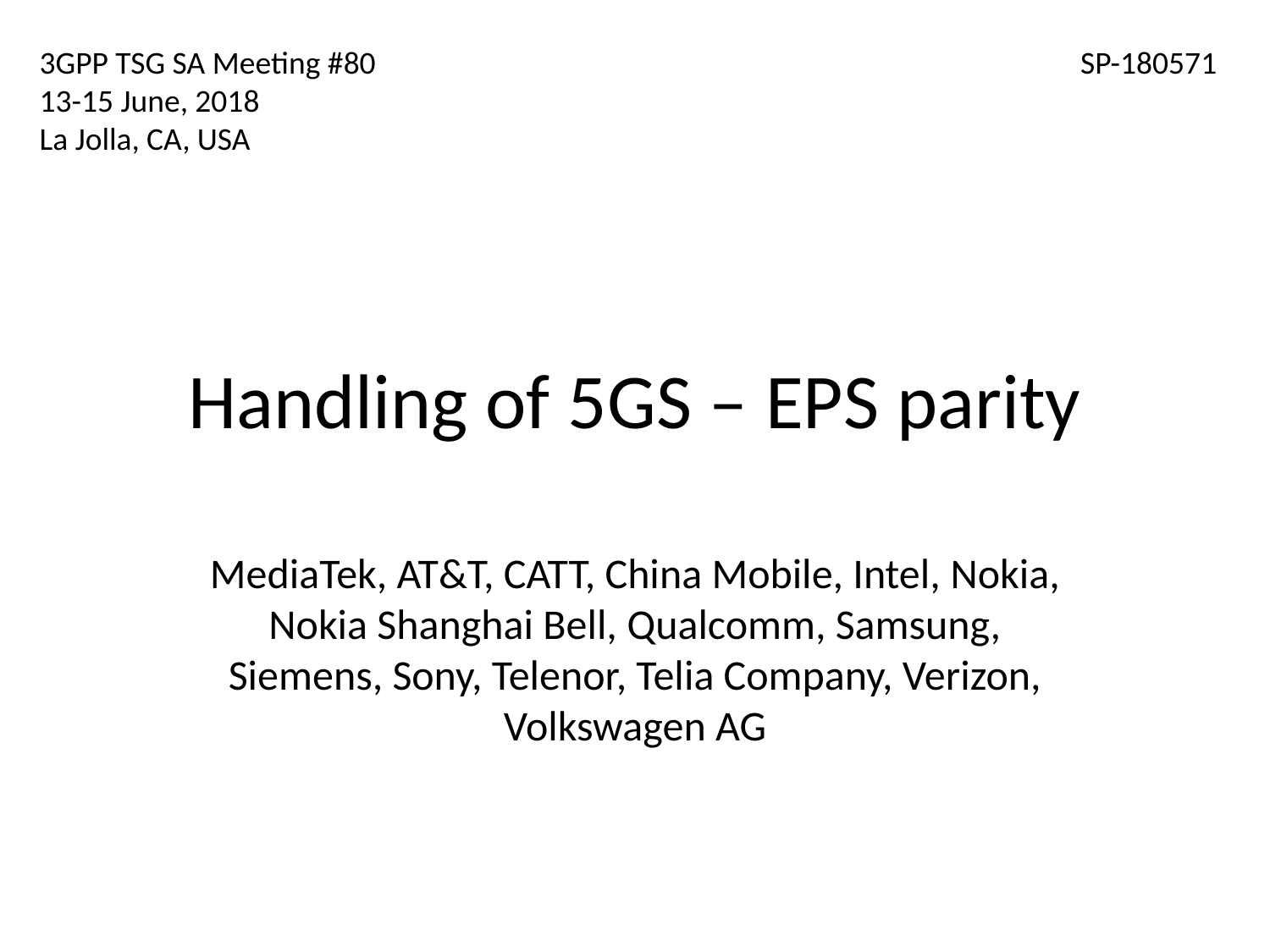

3GPP TSG SA Meeting #80
13-15 June, 2018
La Jolla, CA, USA
SP-180571
# Handling of 5GS – EPS parity
MediaTek, AT&T, CATT, China Mobile, Intel, Nokia, Nokia Shanghai Bell, Qualcomm, Samsung, Siemens, Sony, Telenor, Telia Company, Verizon, Volkswagen AG